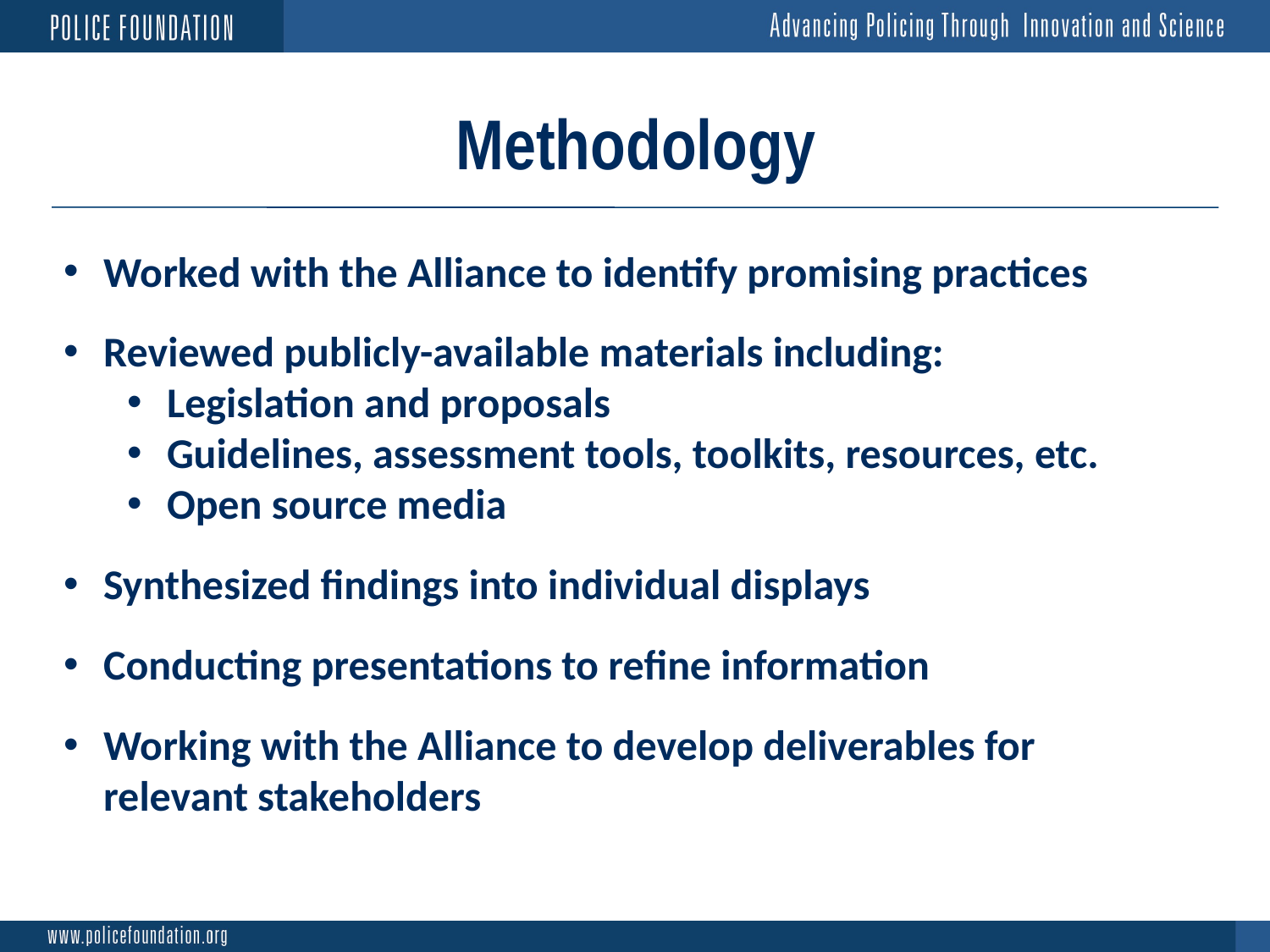

# Methodology

Worked with the Alliance to identify promising practices

Reviewed publicly-available materials including:
Legislation and proposals
Guidelines, assessment tools, toolkits, resources, etc.
Open source media

Synthesized findings into individual displays

Conducting presentations to refine information

Working with the Alliance to develop deliverables for relevant stakeholders